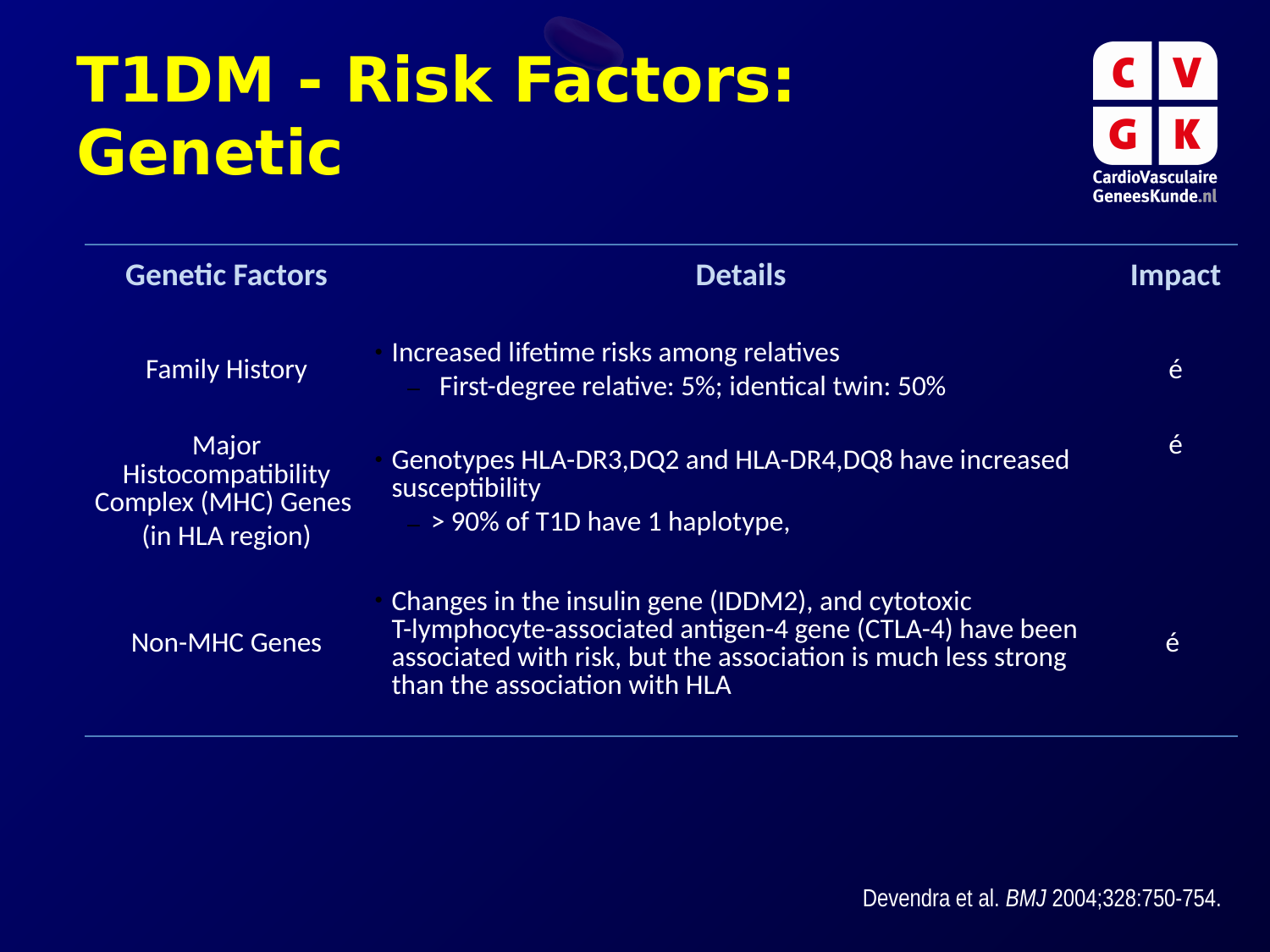

# T1DM - Risk Factors: Genetic

| Genetic Factors | Details | Impact |
| --- | --- | --- |
| Family History | Increased lifetime risks among relatives First-degree relative: 5%; identical twin: 50% | é |
| Major Histocompatibility Complex (MHC) Genes (in HLA region) | Genotypes HLA-DR3,DQ2 and HLA-DR4,DQ8 have increased susceptibility > 90% of T1D have 1 haplotype, | é |
| Non-MHC Genes | Changes in the insulin gene (IDDM2), and cytotoxic T-lymphocyte-associated antigen-4 gene (CTLA-4) have been associated with risk, but the association is much less strong than the association with HLA | é |
	Devendra et al. BMJ 2004;328:750-754.